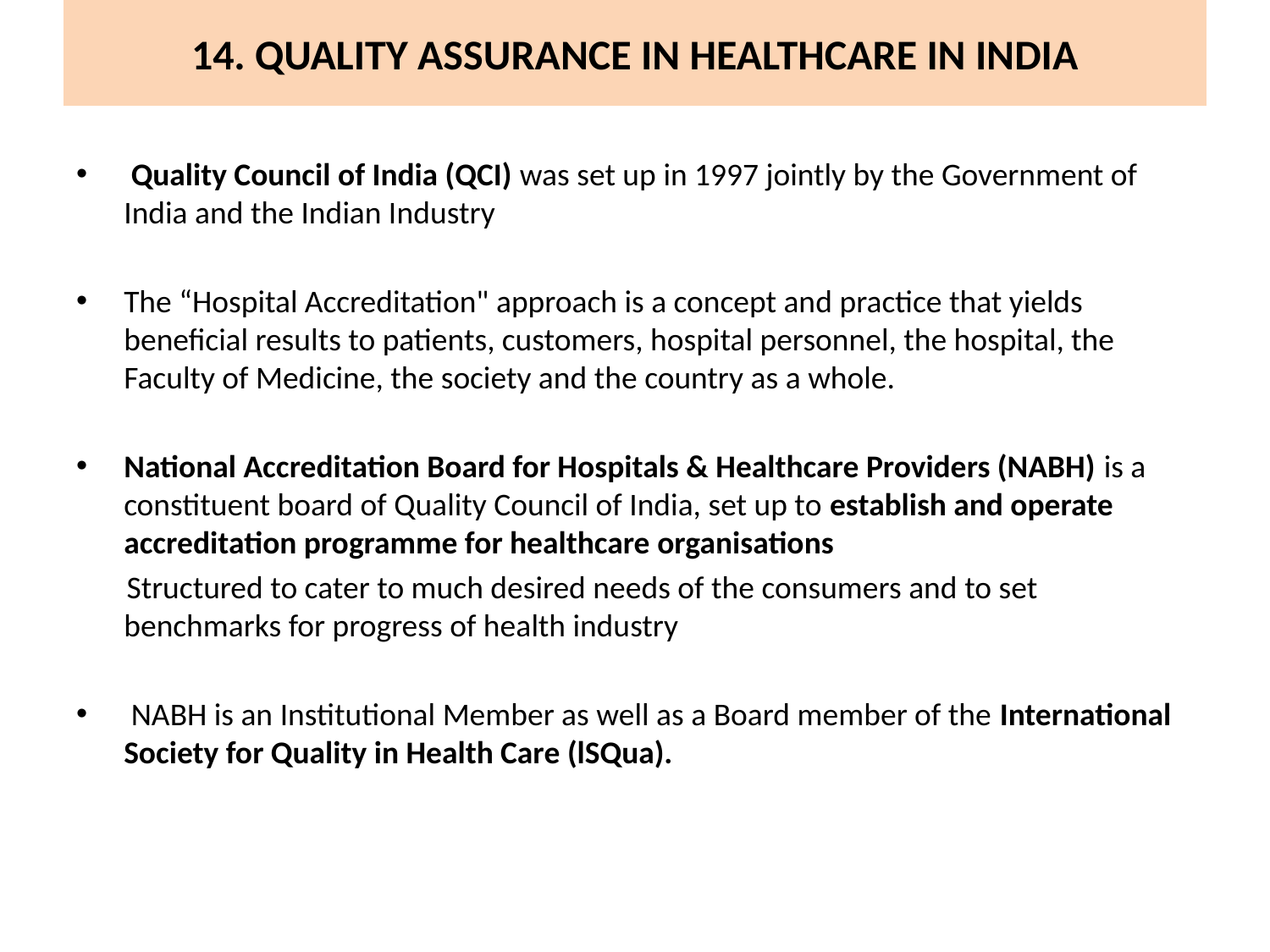

# 14. QUALITY ASSURANCE IN HEALTHCARE IN INDIA
 Quality Council of India (QCI) was set up in 1997 jointly by the Government of India and the Indian Industry

The “Hospital Accreditation" approach is a concept and practice that yields beneficial results to patients, customers, hospital personnel, the hospital, the Faculty of Medicine, the society and the country as a whole.

National Accreditation Board for Hospitals & Healthcare Providers (NABH) is a constituent board of Quality Council of India, set up to establish and operate accreditation programme for healthcare organisations
       Structured to cater to much desired needs of the consumers and to set benchmarks for progress of health industry

 NABH is an Institutional Member as well as a Board member of the International Society for Quality in Health Care (lSQua).